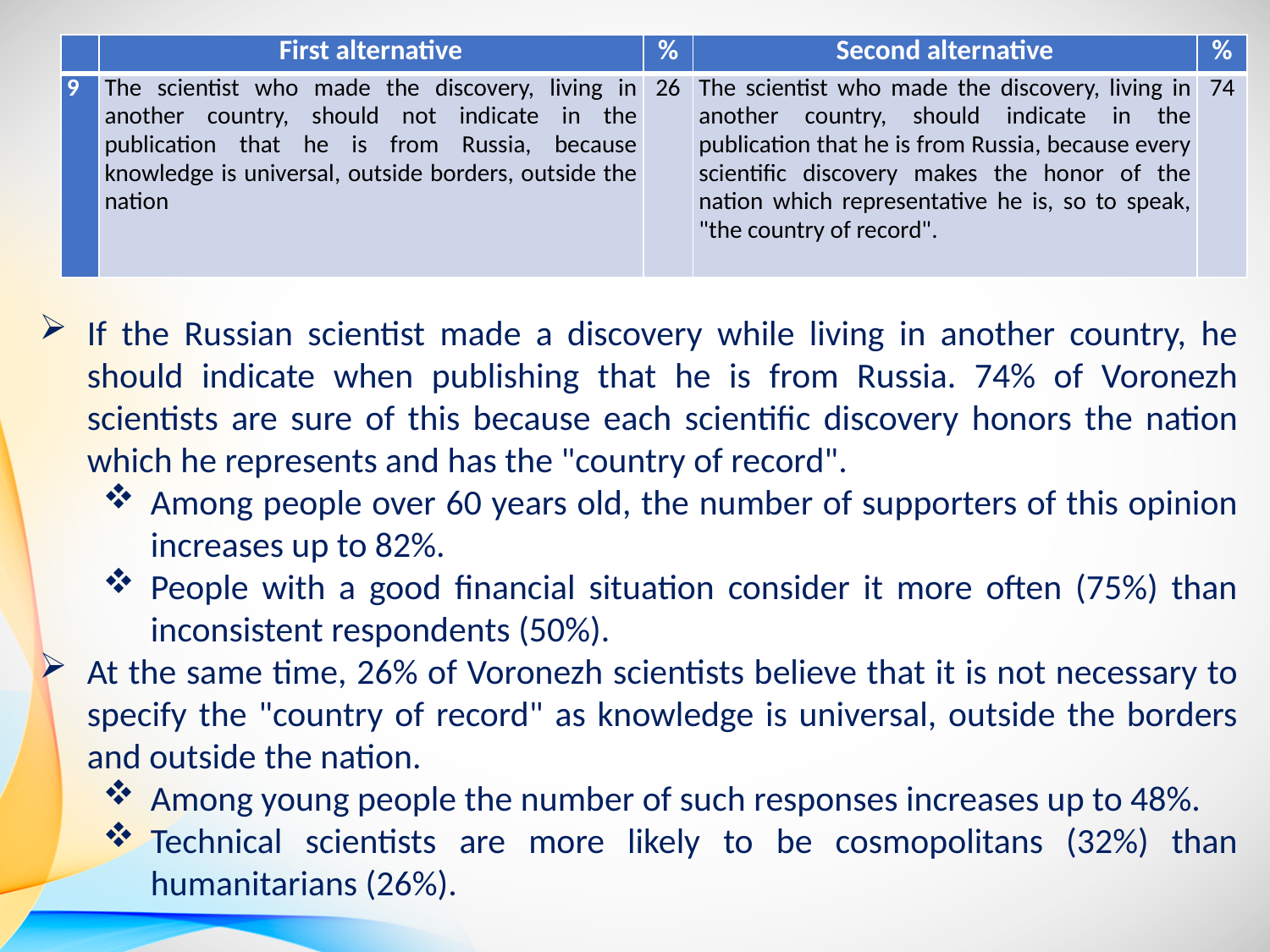

|  | First alternative | % | Second alternative | % |
| --- | --- | --- | --- | --- |
| 9 | The scientist who made the discovery, living in another country, should not indicate in the publication that he is from Russia, because knowledge is universal, outside borders, outside the nation | 26 | The scientist who made the discovery, living in another country, should indicate in the publication that he is from Russia, because every scientific discovery makes the honor of the nation which representative he is, so to speak, "the country of record". | 74 |
If the Russian scientist made a discovery while living in another country, he should indicate when publishing that he is from Russia. 74% of Voronezh scientists are sure of this because each scientific discovery honors the nation which he represents and has the "country of record".
Among people over 60 years old, the number of supporters of this opinion increases up to 82%.
People with a good financial situation consider it more often (75%) than inconsistent respondents (50%).
At the same time, 26% of Voronezh scientists believe that it is not necessary to specify the "country of record" as knowledge is universal, outside the borders and outside the nation.
Among young people the number of such responses increases up to 48%.
Technical scientists are more likely to be cosmopolitans (32%) than humanitarians (26%).